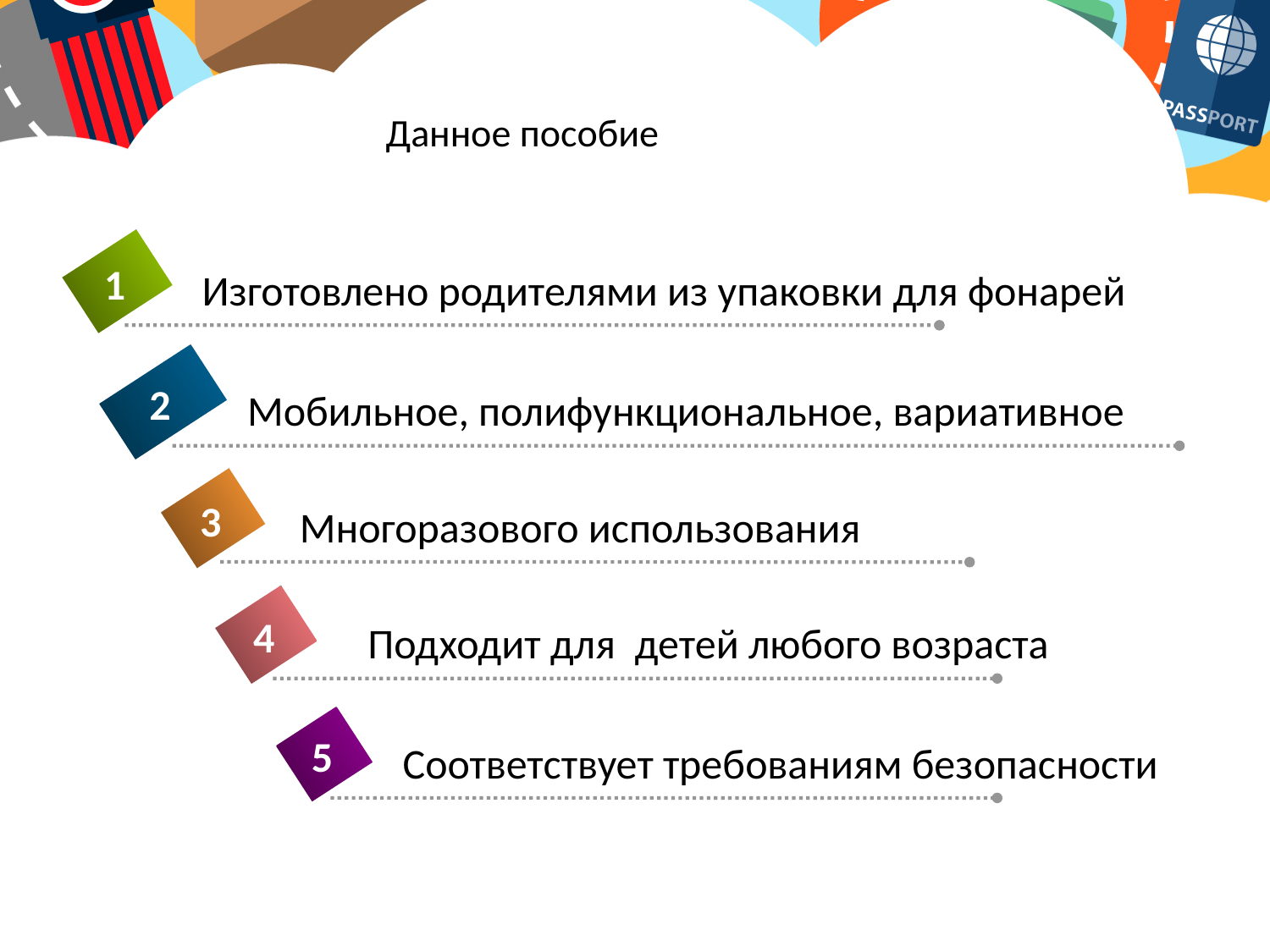

# Данное пособие

1
   Изготовлено родителями из упаковки для фонарей

2
      Мобильное, полифункциональное, вариативное

3
Многоразового использования

4
Подходит для  детей любого возраста

5
Соответствует требованиям безопасности